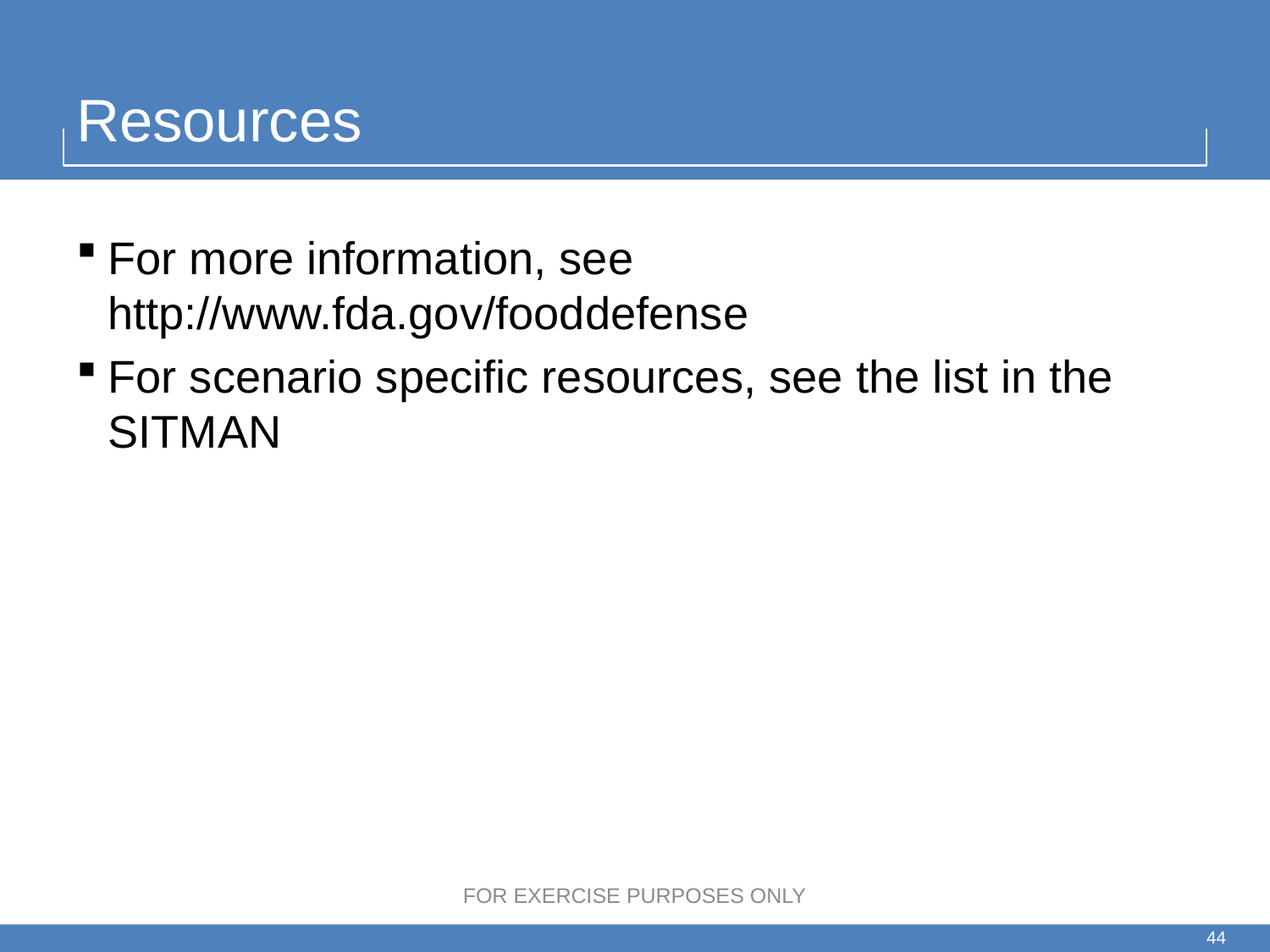

# Resources
For more information, see http://www.fda.gov/fooddefense
For scenario specific resources, see the list in the SITMAN
FOR EXERCISE PURPOSES ONLY